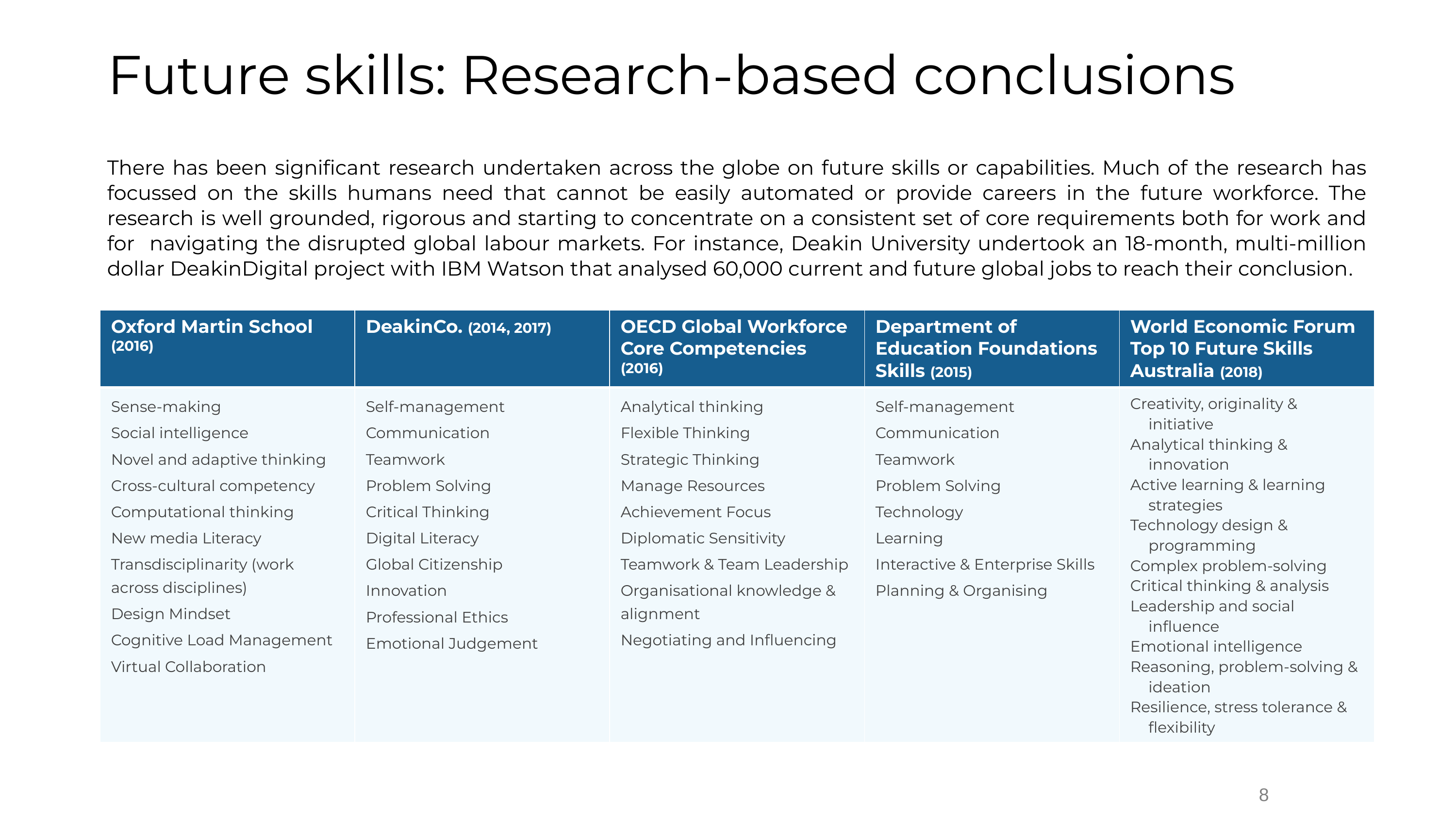

# Future skills: Research-based conclusions
There has been significant research undertaken across the globe on future skills or capabilities. Much of the research has focussed on the skills humans need that cannot be easily automated or provide careers in the future workforce. The research is well grounded, rigorous and starting to concentrate on a consistent set of core requirements both for work and for  navigating the disrupted global labour markets. For instance, Deakin University undertook an 18-month, multi-million dollar DeakinDigital project with IBM Watson that analysed 60,000 current and future global jobs to reach their conclusion.
| Oxford Martin School (2016) | DeakinCo. (2014, 2017) | OECD Global Workforce Core Competencies (2016) | Department of Education Foundations Skills (2015) | World Economic Forum Top 10 Future Skills Australia (2018) |
| --- | --- | --- | --- | --- |
| Sense-making Social intelligence Novel and adaptive thinking Cross-cultural competency Computational thinking New media Literacy Transdisciplinarity (work across disciplines) Design Mindset Cognitive Load Management Virtual Collaboration | Self-management Communication Teamwork Problem Solving Critical Thinking Digital Literacy Global Citizenship Innovation Professional Ethics Emotional Judgement | Analytical thinking Flexible Thinking Strategic Thinking Manage Resources Achievement Focus Diplomatic Sensitivity Teamwork & Team Leadership Organisational knowledge & alignment Negotiating and Influencing | Self-management Communication Teamwork Problem Solving Technology Learning Interactive & Enterprise Skills Planning & Organising | Creativity, originality & initiative Analytical thinking & innovation Active learning & learning strategies Technology design & programming Complex problem-solving Critical thinking & analysis Leadership and social influence Emotional intelligence Reasoning, problem-solving & ideation Resilience, stress tolerance & flexibility |